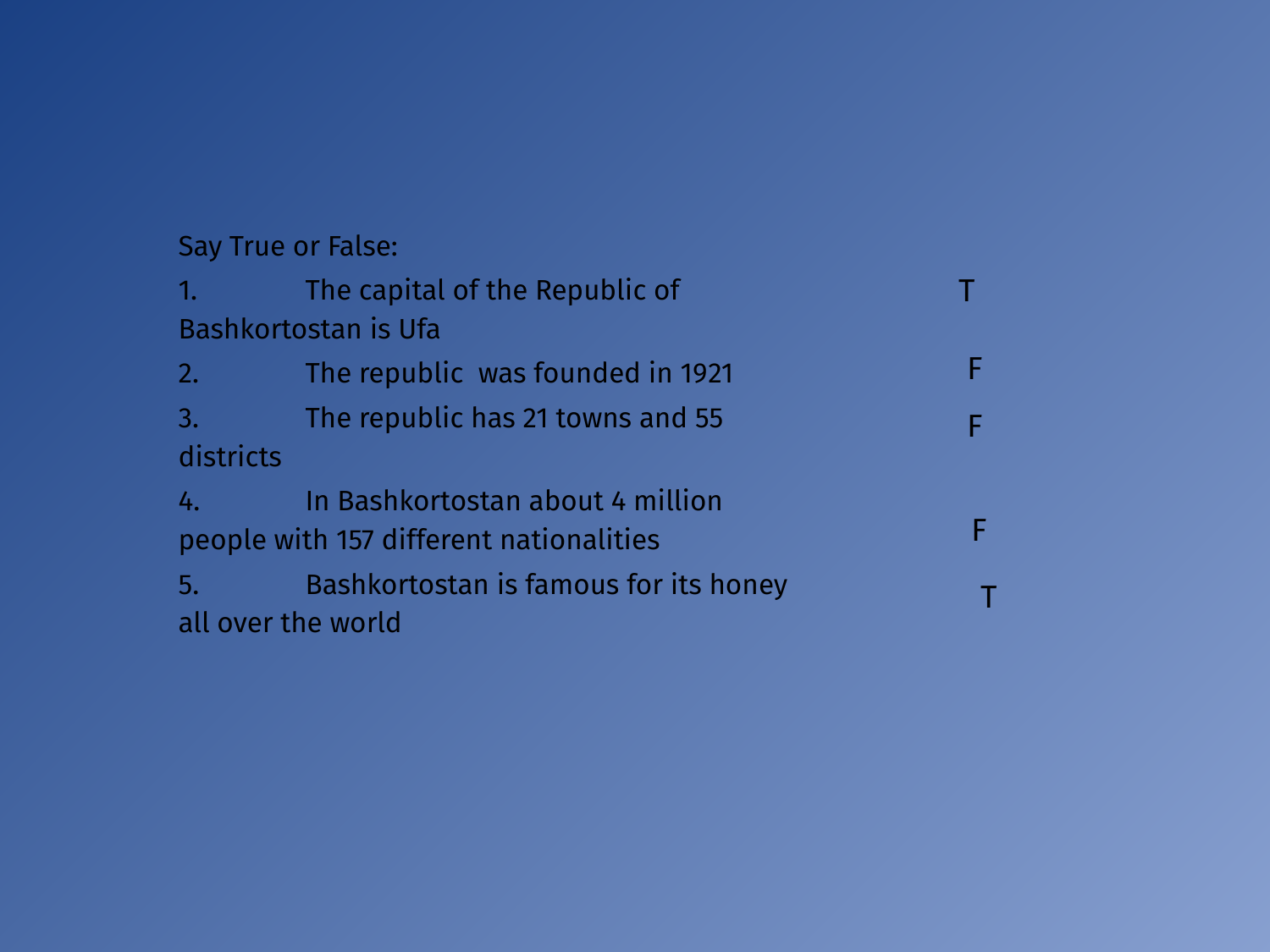

#
Say True or False:
1.	The capital of the Republic of Bashkortostan is Ufa
2.	The republic  was founded in 1921
3.	The republic has 21 towns and 55 districts
4.	In Bashkortostan about 4 million people with 157 different nationalities
5.	Bashkortostan is famous for its honey all over the world

T
F
F
F
T